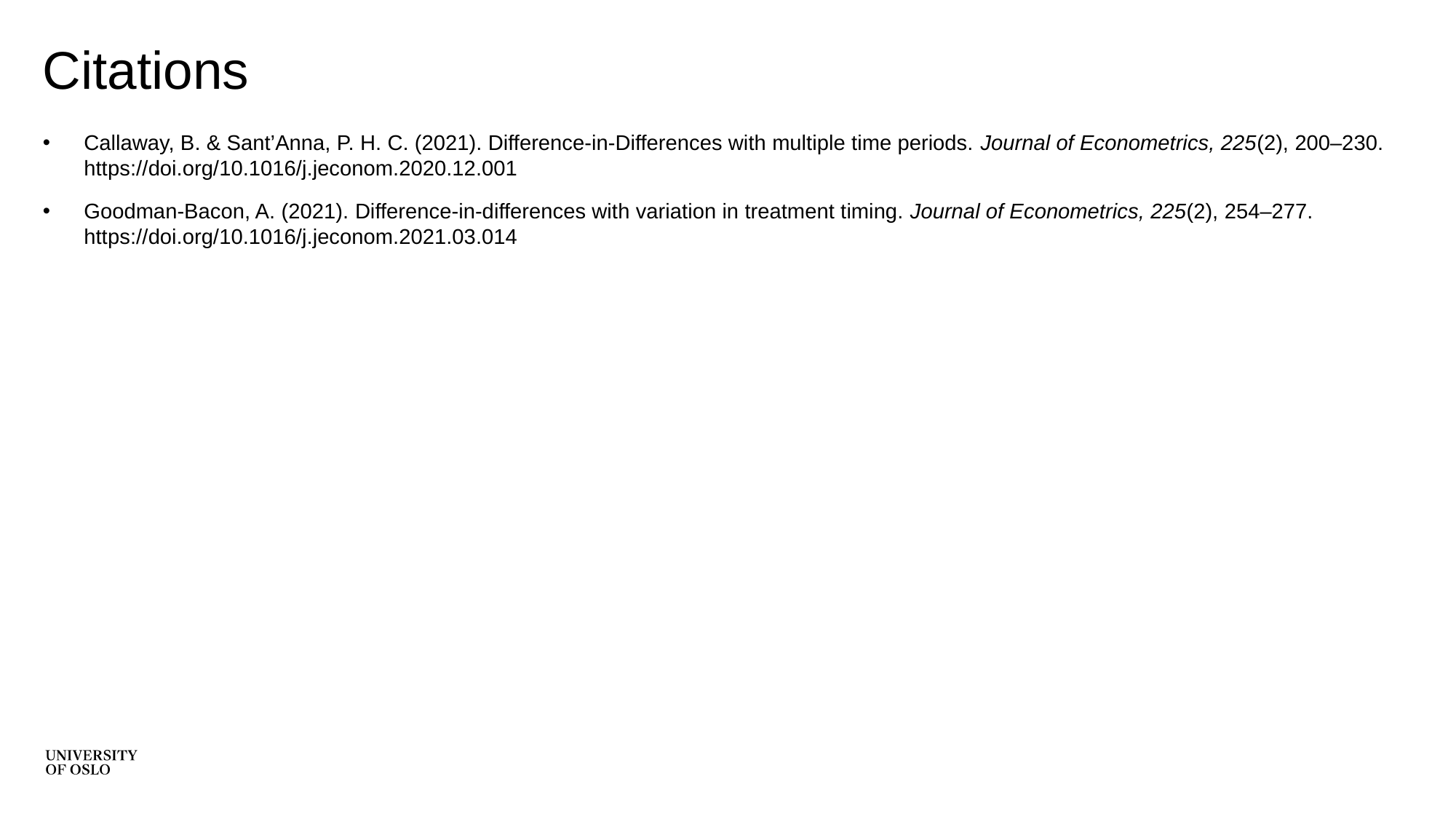

# Citations
Callaway, B. & Sant’Anna, P. H. C. (2021). Difference-in-Differences with multiple time periods. Journal of Econometrics, 225(2), 200–230. https://doi.org/10.1016/j.jeconom.2020.12.001
Goodman-Bacon, A. (2021). Difference-in-differences with variation in treatment timing. Journal of Econometrics, 225(2), 254–277. https://doi.org/10.1016/j.jeconom.2021.03.014